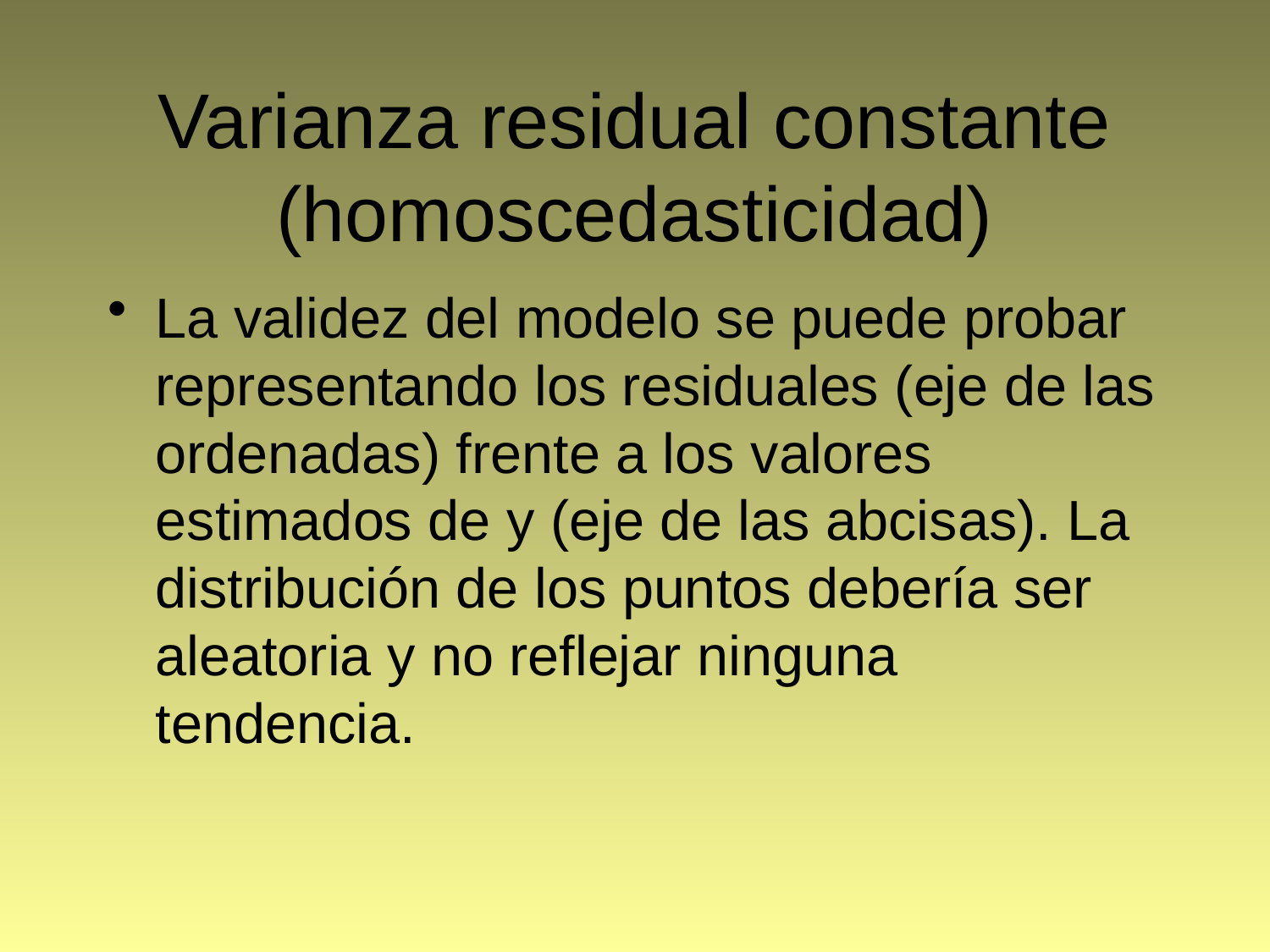

# Varianza residual constante (homoscedasticidad)
La validez del modelo se puede probar representando los residuales (eje de las ordenadas) frente a los valores estimados de y (eje de las abcisas). La distribución de los puntos debería ser aleatoria y no reflejar ninguna tendencia.